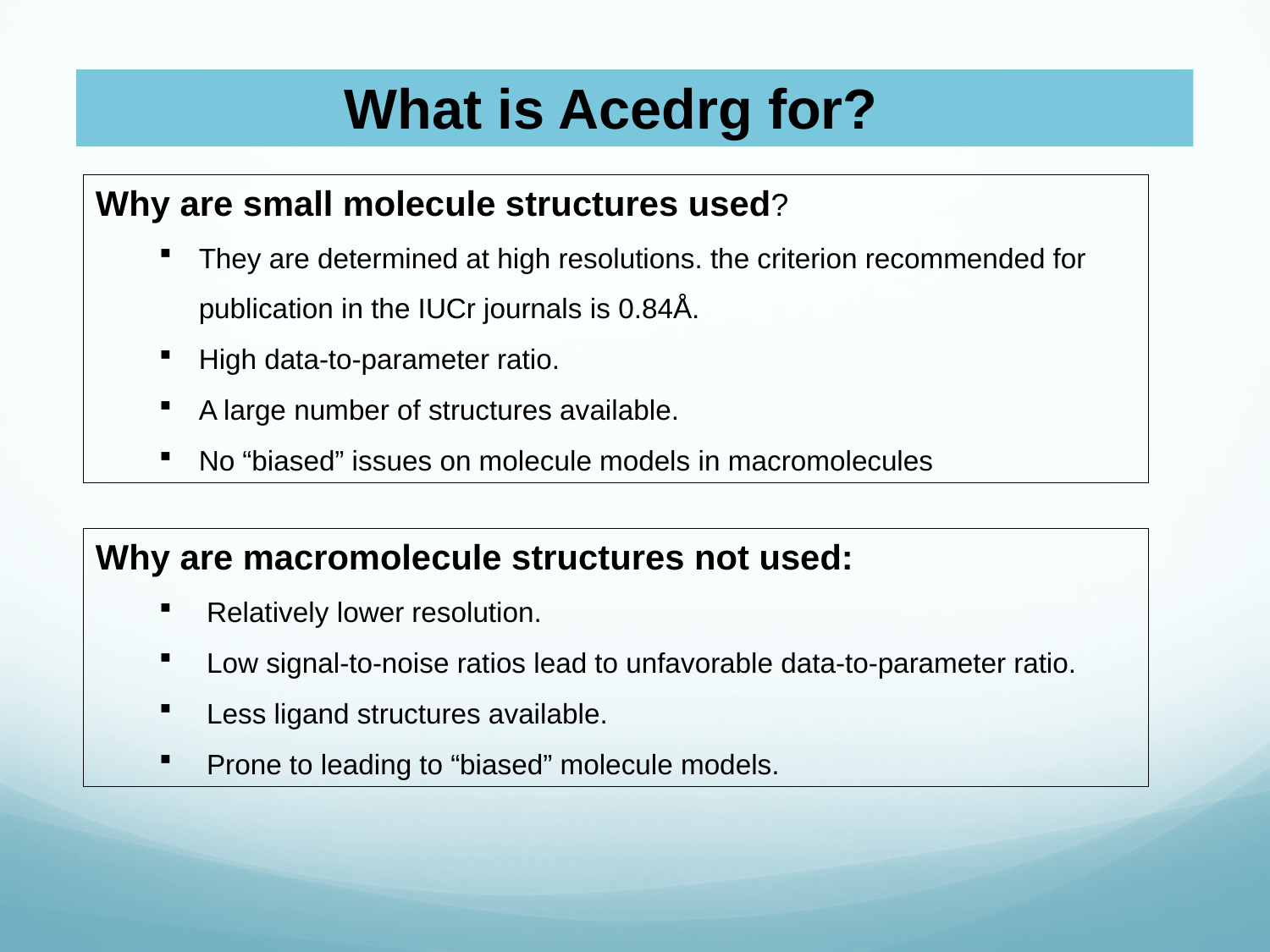

# What is Acedrg for?
Why are small molecule structures used?
They are determined at high resolutions. the criterion recommended for publication in the IUCr journals is 0.84Å.
High data-to-parameter ratio.
A large number of structures available.
No “biased” issues on molecule models in macromolecules

Why are macromolecule structures not used:
Relatively lower resolution.
Low signal-to-noise ratios lead to unfavorable data-to-parameter ratio.
Less ligand structures available.
Prone to leading to “biased” molecule models.